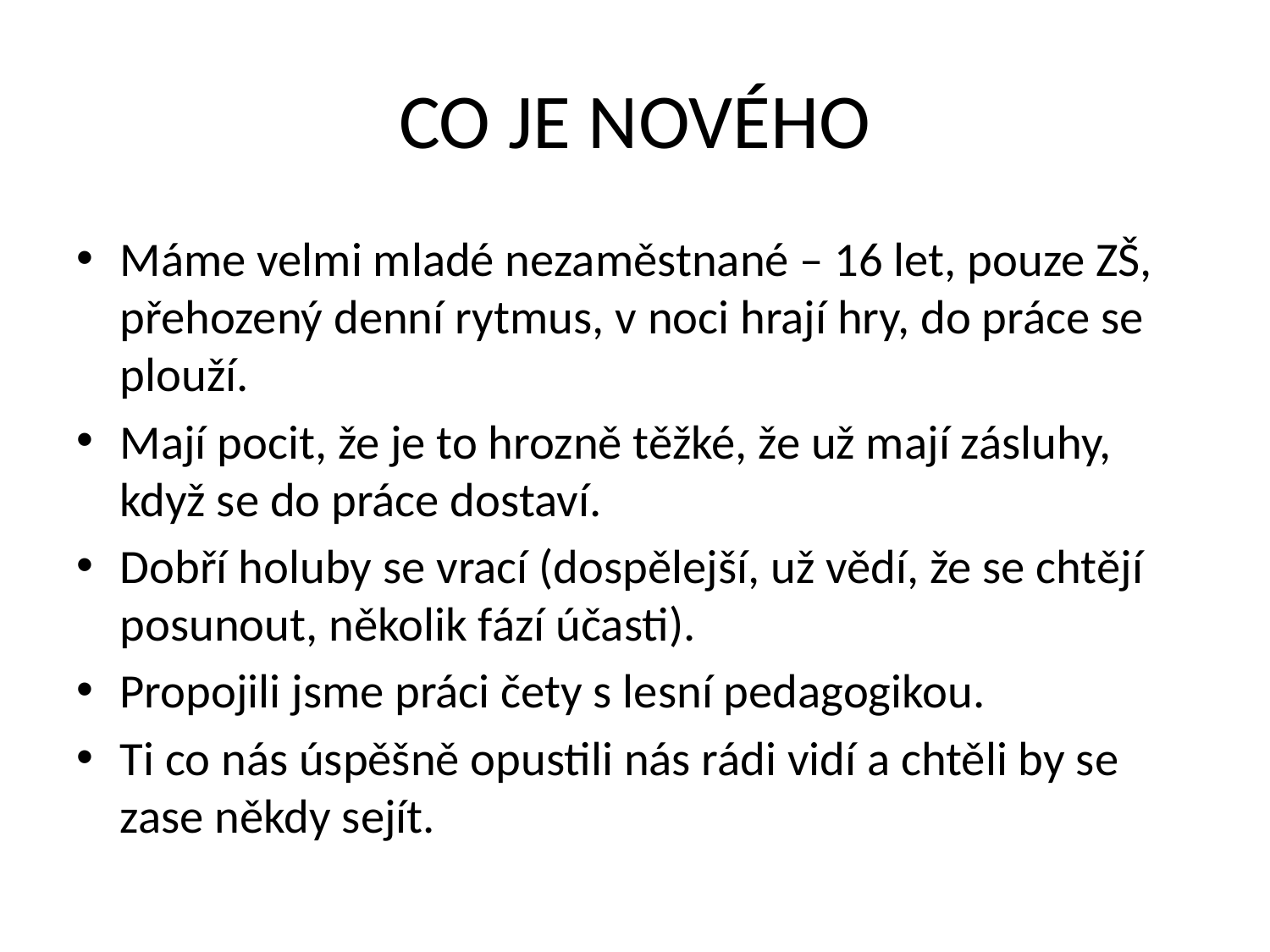

# CO JE NOVÉHO
Máme velmi mladé nezaměstnané – 16 let, pouze ZŠ, přehozený denní rytmus, v noci hrají hry, do práce se plouží.
Mají pocit, že je to hrozně těžké, že už mají zásluhy, když se do práce dostaví.
Dobří holuby se vrací (dospělejší, už vědí, že se chtějí posunout, několik fází účasti).
Propojili jsme práci čety s lesní pedagogikou.
Ti co nás úspěšně opustili nás rádi vidí a chtěli by se zase někdy sejít.